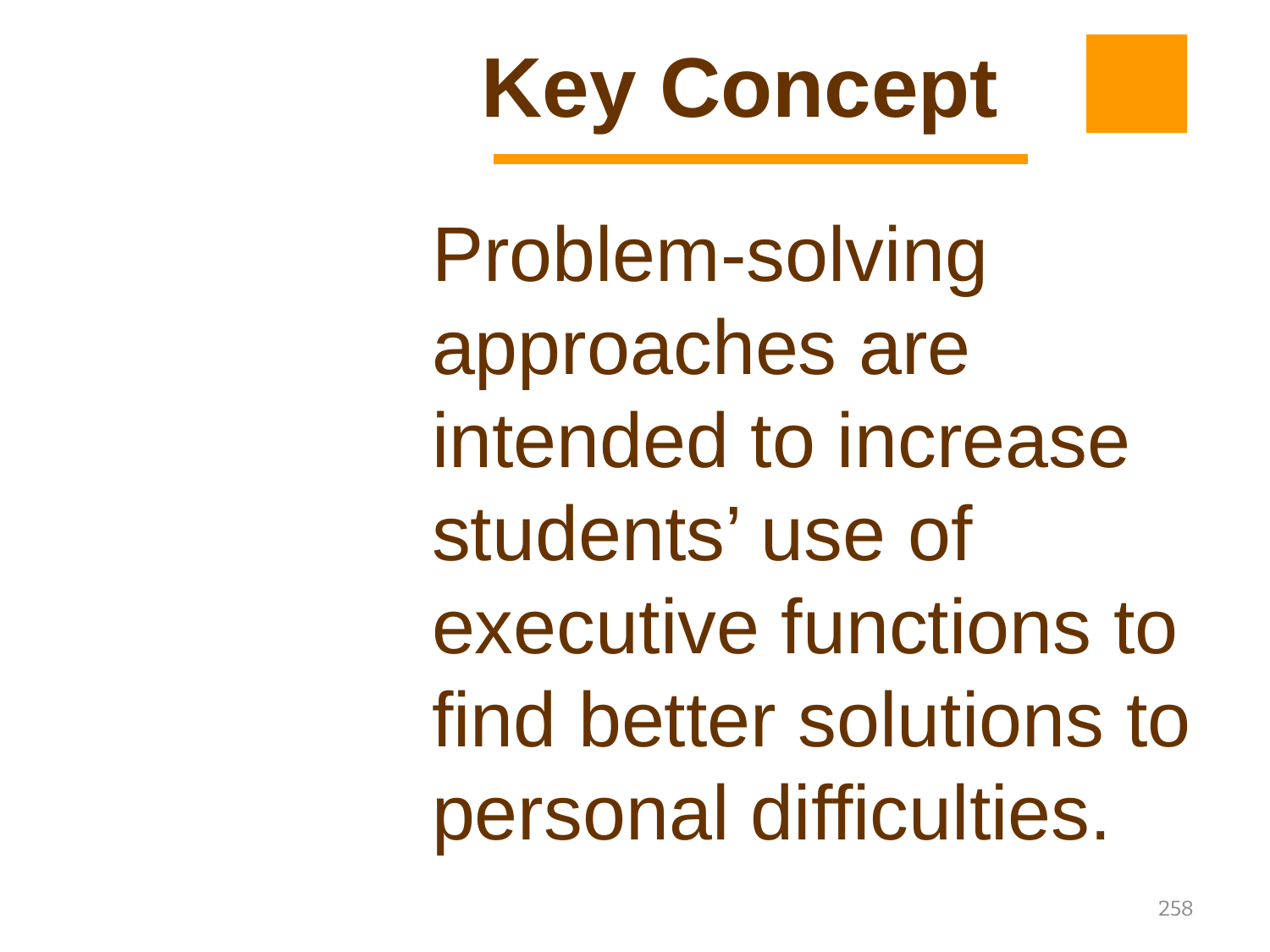

Key Concept

Problem-solving approaches are intended to increase students’ use of executive functions to find better solutions to personal difficulties.
258